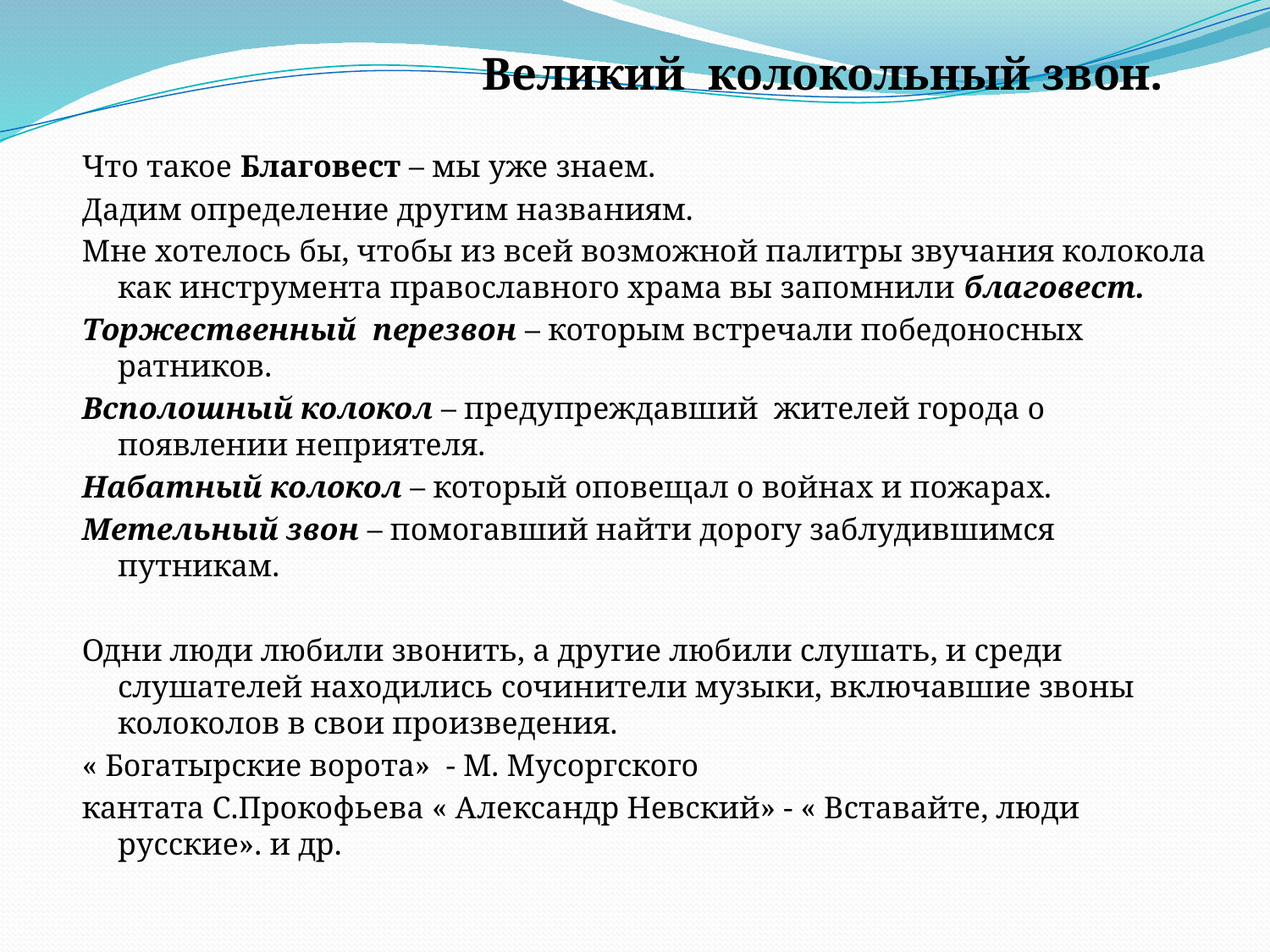

Великий  колокольный звон.

Что такое Благовест – мы уже знаем.
Дадим определение другим названиям.
Мне хотелось бы, чтобы из всей возможной палитры звучания колокола как инструмента православного храма вы запомнили благовест.
Торжественный  перезвон – которым встречали победоносных ратников.
Всполошный колокол – предупреждавший  жителей города о появлении неприятеля.
Набатный колокол – который оповещал о войнах и пожарах.
Метельный звон – помогавший найти дорогу заблудившимся путникам.

Одни люди любили звонить, а другие любили слушать, и среди слушателей находились сочинители музыки, включавшие звоны колоколов в свои произведения.
« Богатырские ворота»  - М. Мусоргского
кантата С.Прокофьева « Александр Невский» - « Вставайте, люди русские». и др.